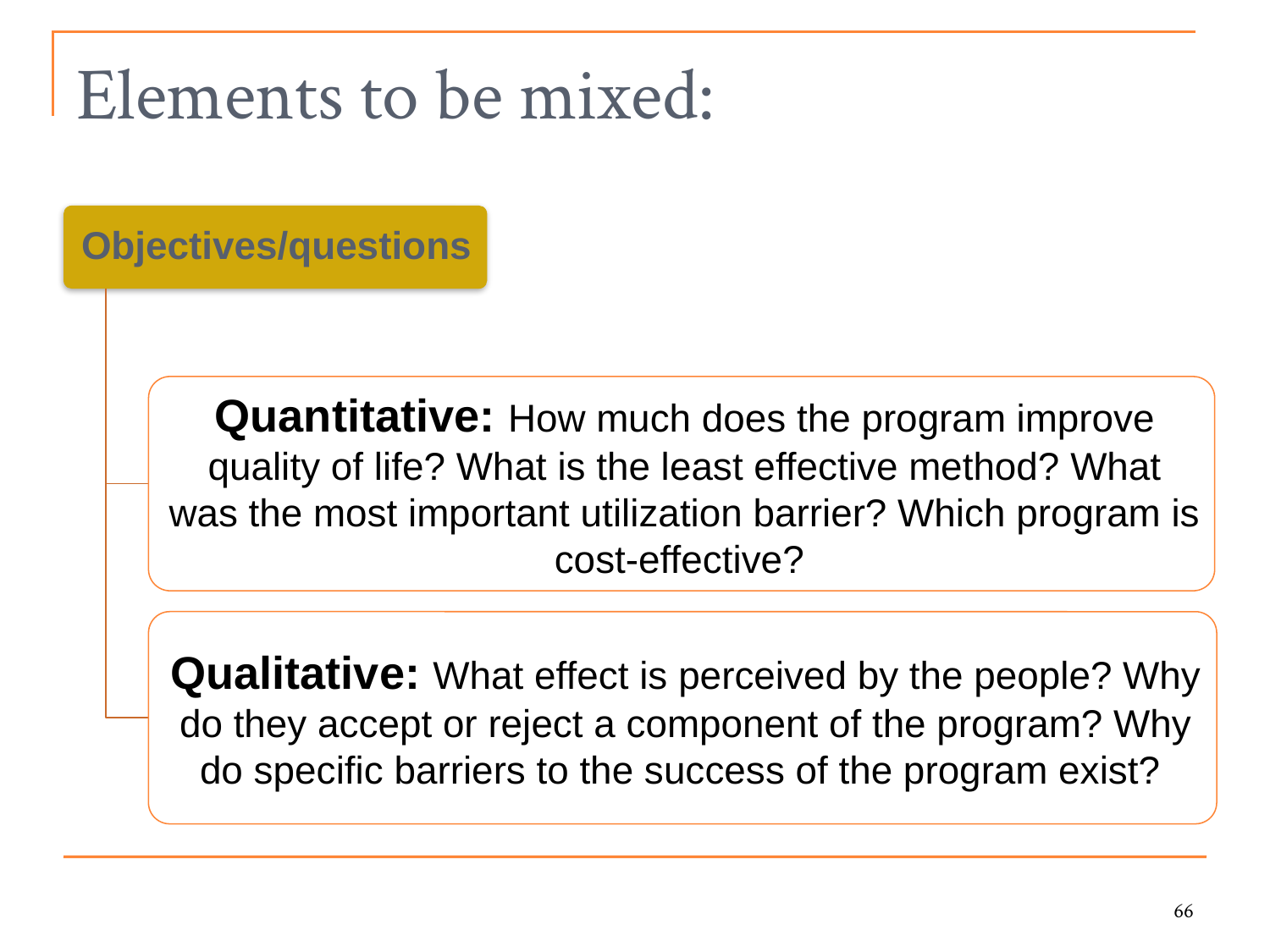

# Elements to be mixed:
Objectives/questions
Quantitative: How much does the program improve quality of life? What is the least effective method? What was the most important utilization barrier? Which program is cost-effective?
Qualitative: What effect is perceived by the people? Why do they accept or reject a component of the program? Why do specific barriers to the success of the program exist?
66